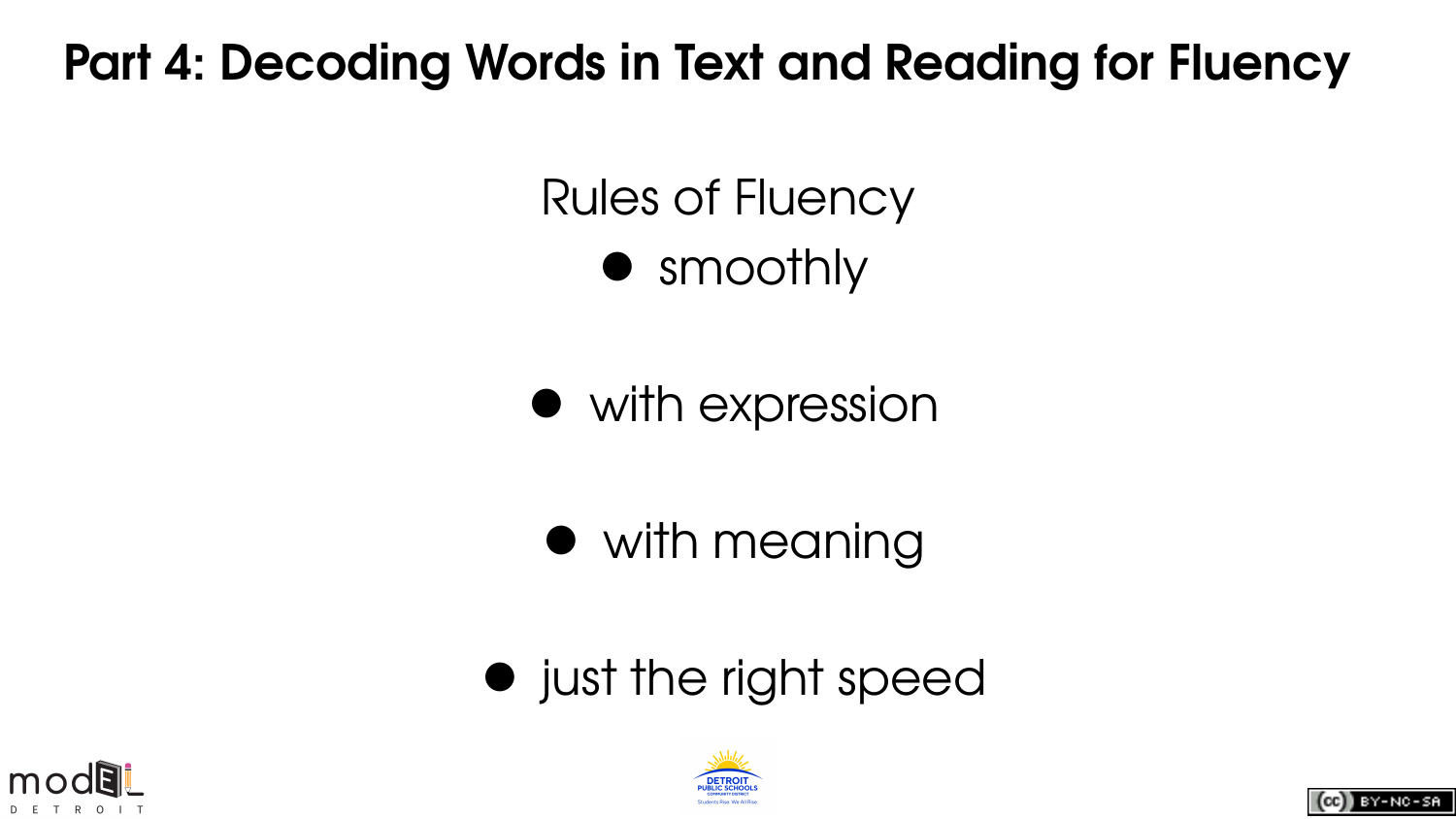

# Part 4: Decoding Words in Text and Reading for Fluency

Rules of Fluency
smoothly

with expression

with meaning

just the right speed